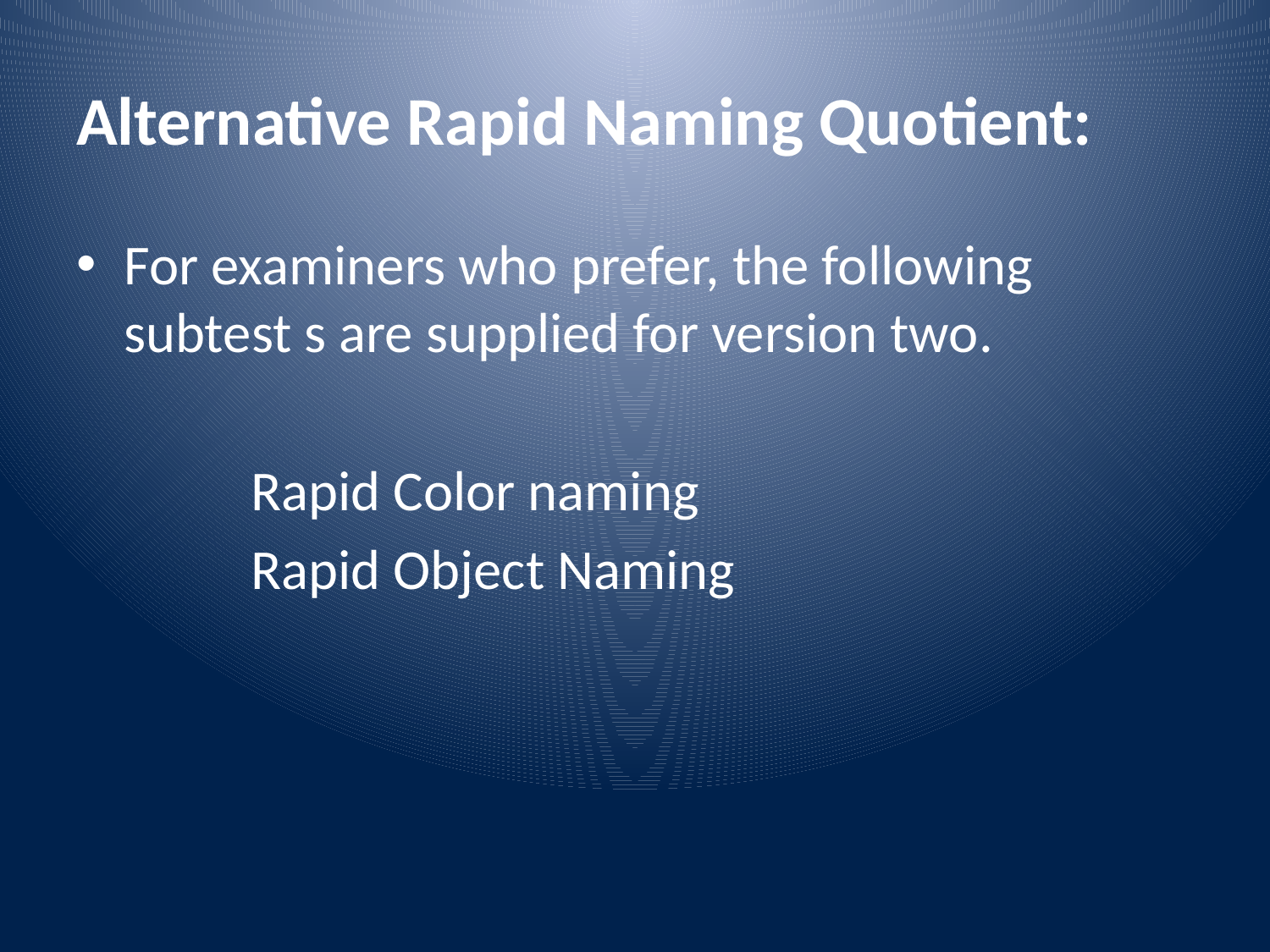

# Alternative Rapid Naming Quotient:
For examiners who prefer, the following subtest s are supplied for version two.

		Rapid Color naming
		Rapid Object Naming